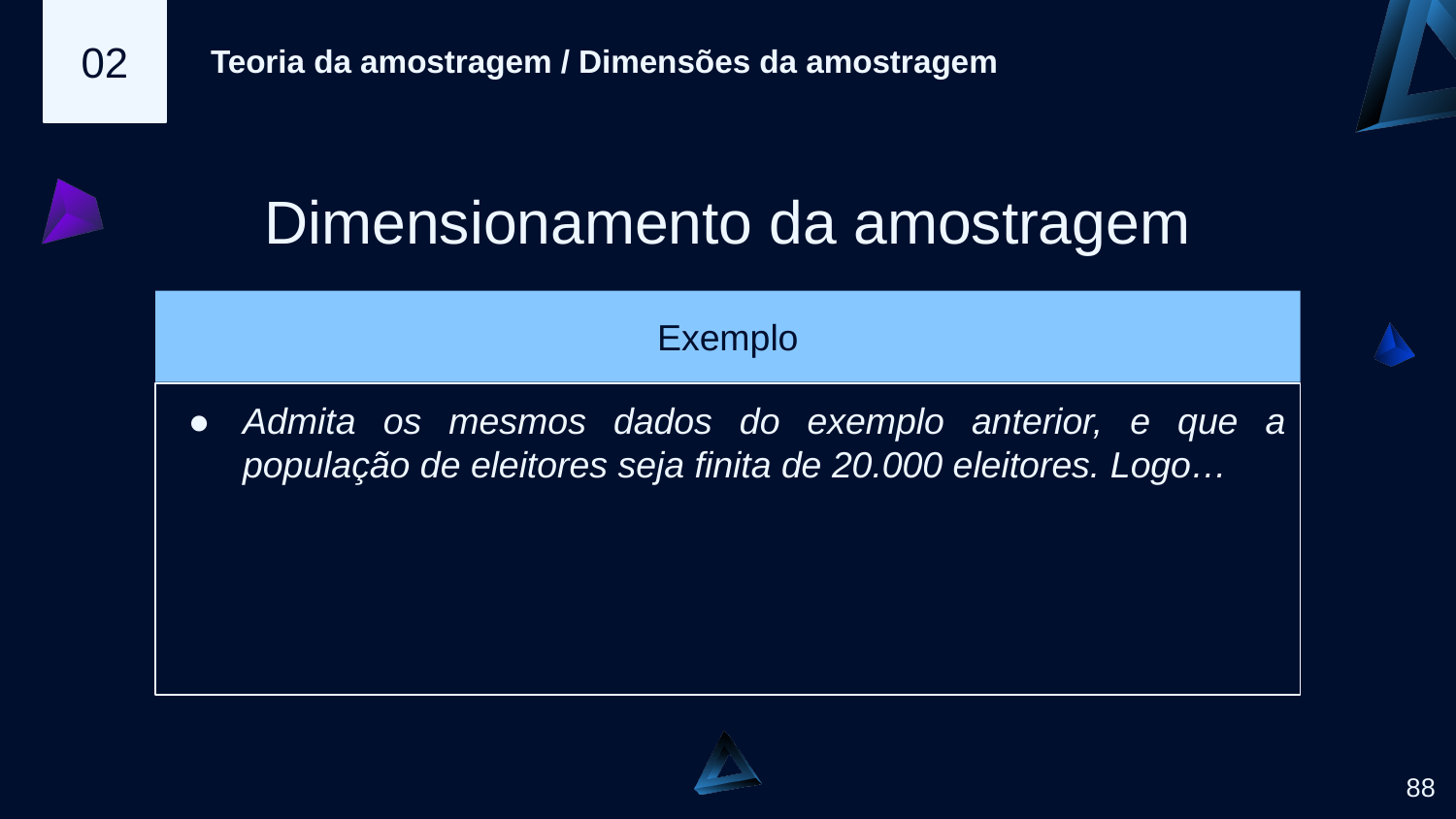

02
Teoria da amostragem / Dimensões da amostragem
Dimensionamento da amostragem
# Exemplo
Admita os mesmos dados do exemplo anterior, e que a população de eleitores seja finita de 20.000 eleitores. Logo…
88